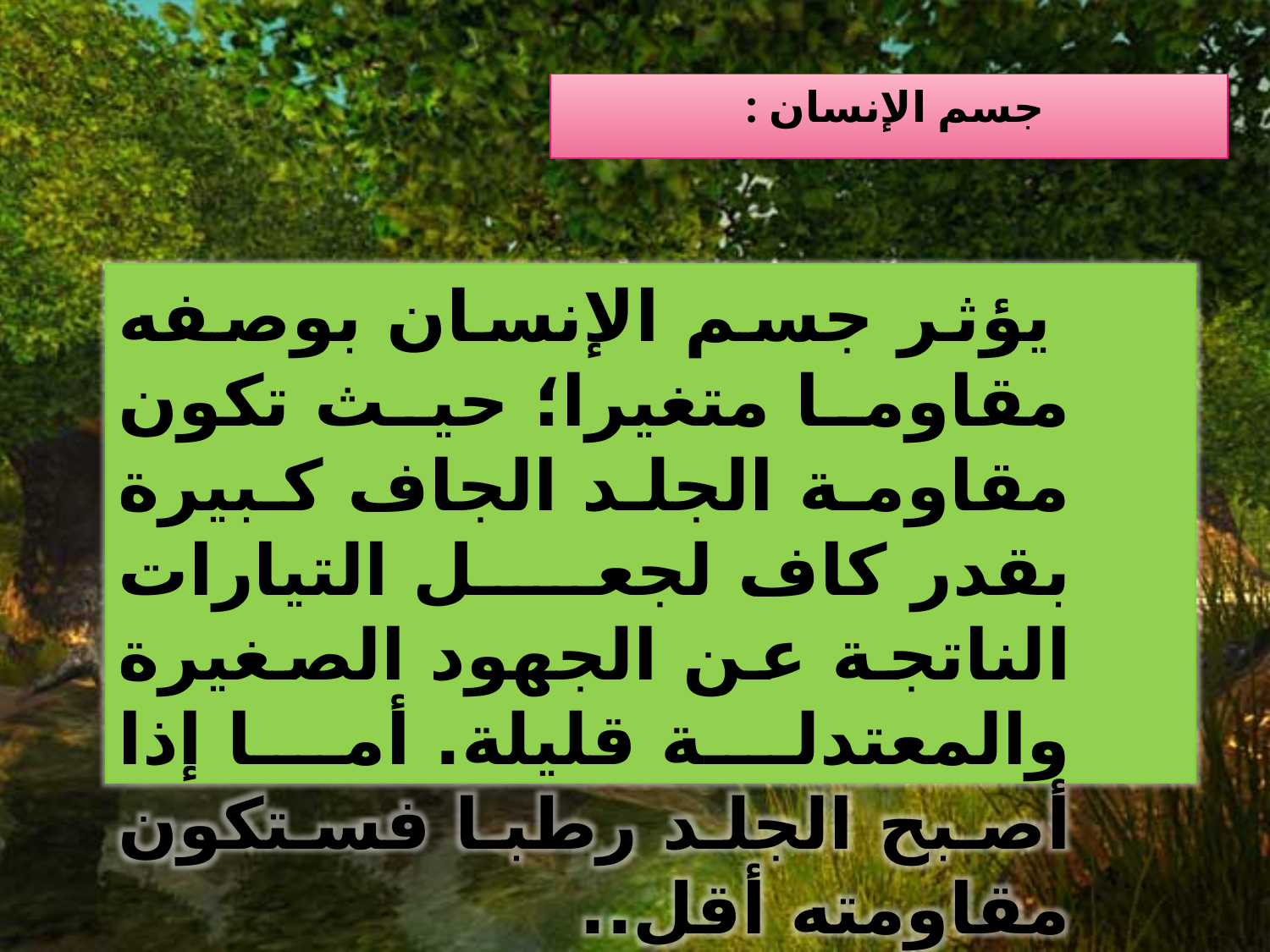

# جسم الإنسان :
     يؤثر جسم الإنسان بوصفه مقاوما متغيرا؛ حيث تكون مقاومة الجلد الجاف كبيرة بقدر كاف لجعل التيارات الناتجة عن الجهود الصغيرة والمعتدلة قليلة. أما إذا أصبح الجلد رطبا فستكون مقاومته أقل..